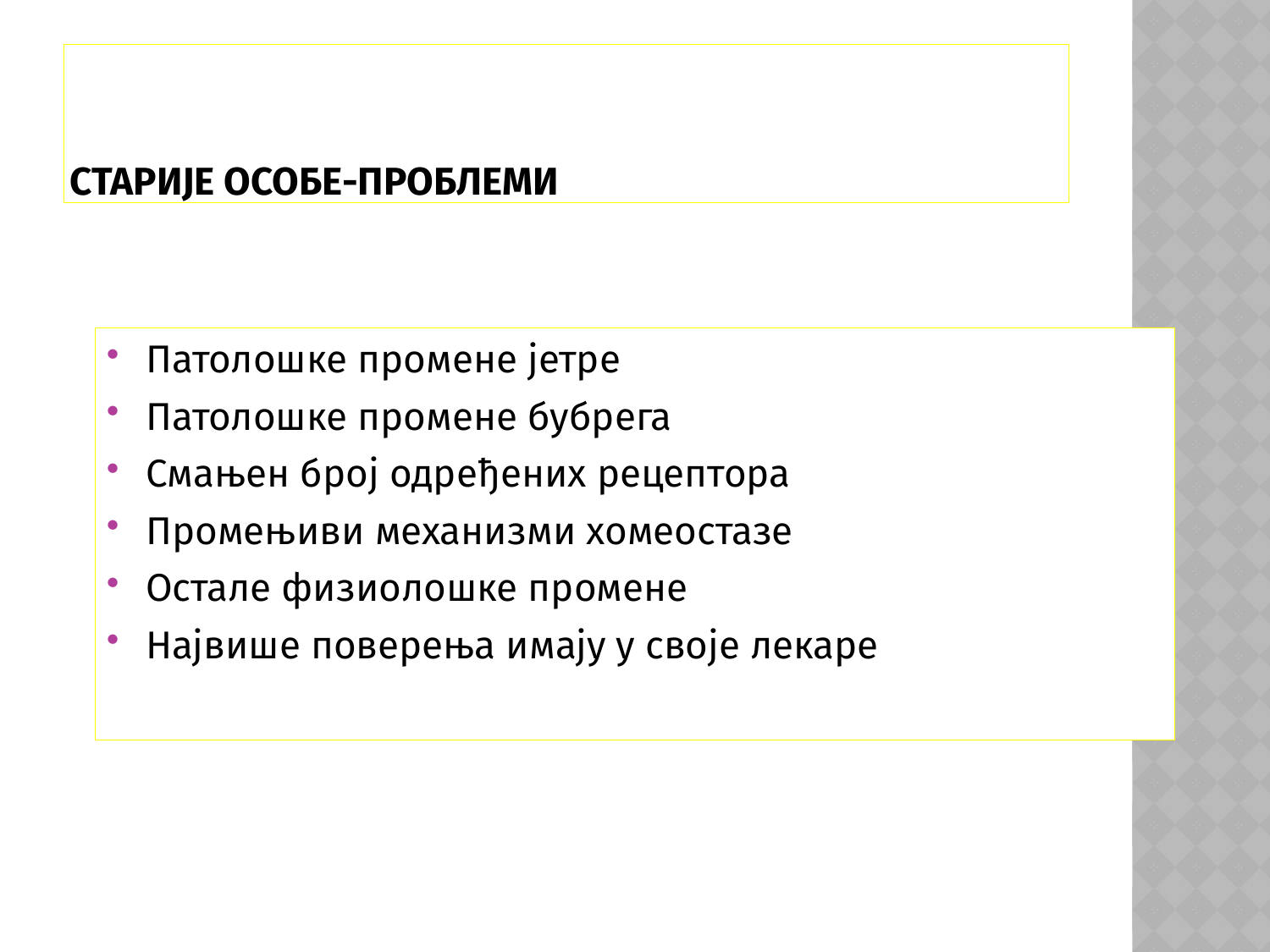

# СТАРИЈЕ ОСОБЕ-проблеми
Патолошке промене јетре
Патолошке промене бубрега
Смањен број одређених рецептора
Промењиви механизми хомеостазе
Остале физиолошке промене
Највише поверења имају у своје лекаре